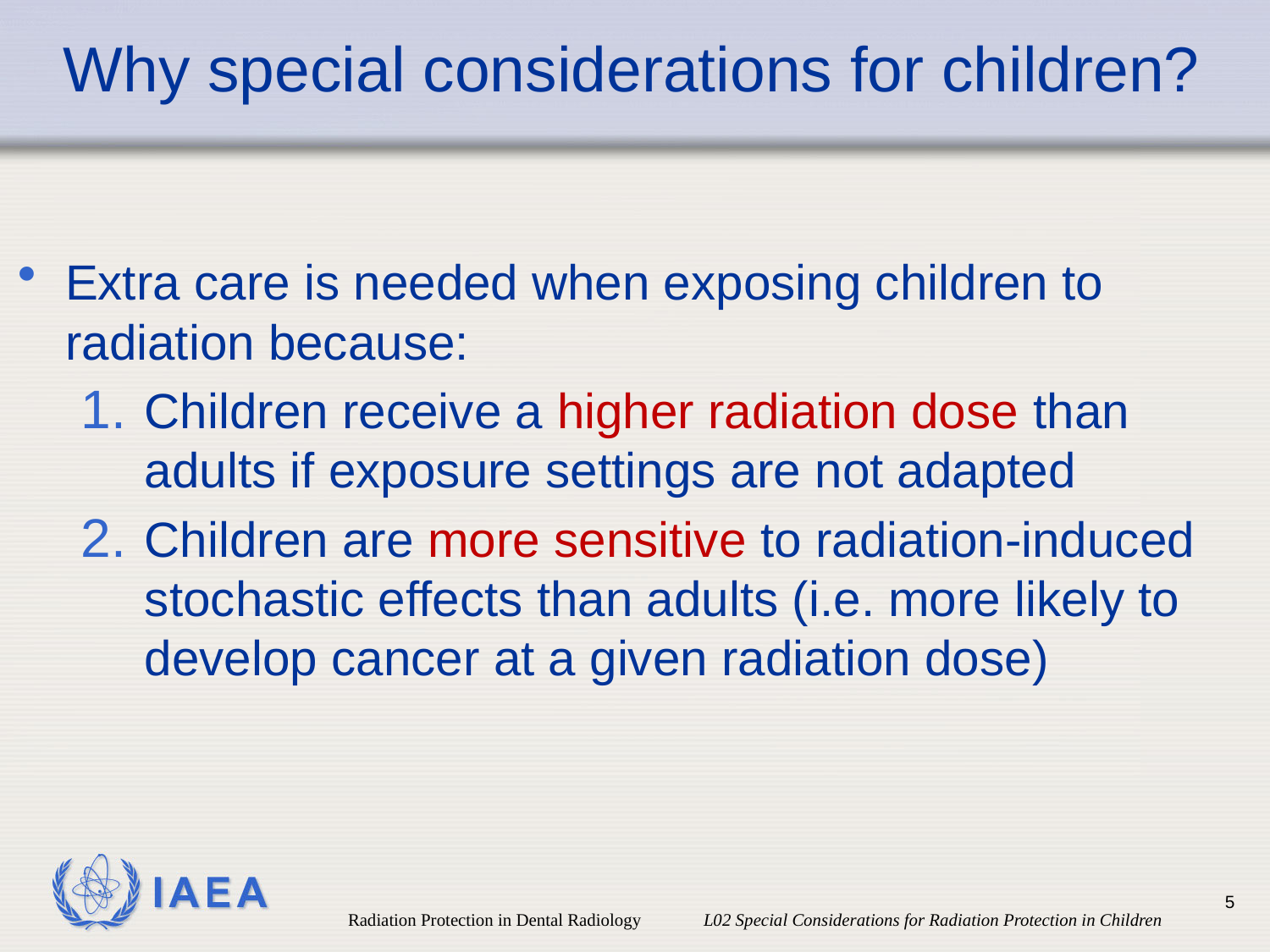

# Why special considerations for children?
Extra care is needed when exposing children to radiation because:
Children receive a higher radiation dose than adults if exposure settings are not adapted
Children are more sensitive to radiation-induced stochastic effects than adults (i.e. more likely to develop cancer at a given radiation dose)

5
Radiation Protection in Dental Radiology              L02 Special Considerations for Radiation Protection in Children